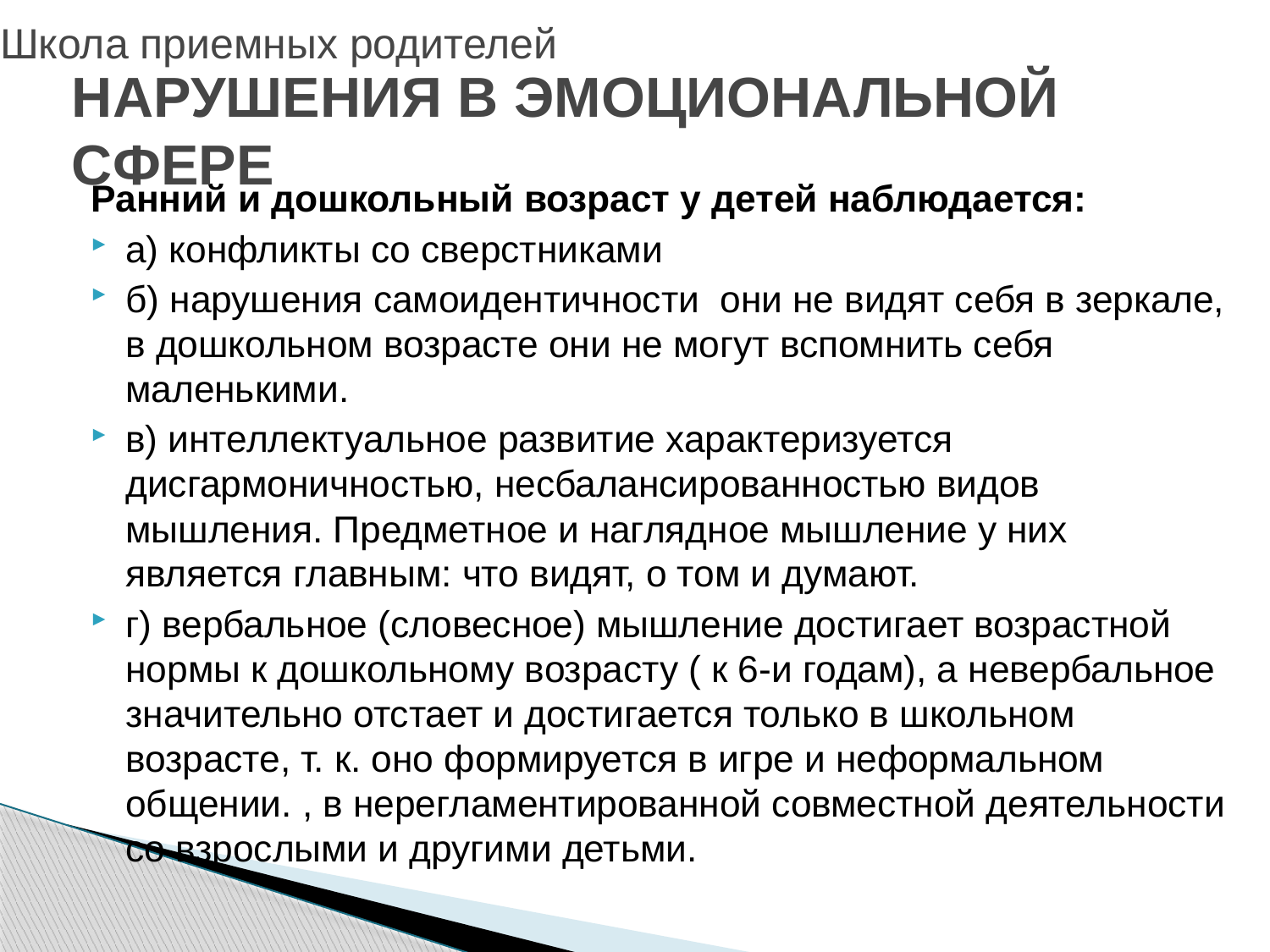

Школа приемных родителей
# НАРУШЕНИЯ В ЭМОЦИОНАЛЬНОЙ СФЕРЕ
Ранний и дошкольный возраст у детей наблюдается:
а) конфликты со сверстниками
б) нарушения самоидентичности  они не видят себя в зеркале, в дошкольном возрасте они не могут вспомнить себя маленькими.
в) интеллектуальное развитие характеризуется дисгармоничностью, несбалансированностью видов мышления. Предметное и наглядное мышление у них является главным: что видят, о том и думают.
г) вербальное (словесное) мышление достигает возрастной нормы к дошкольному возрасту ( к 6-и годам), а невербальное значительно отстает и достигается только в школьном возрасте, т. к. оно формируется в игре и неформальном общении. , в нерегламентированной совместной деятельности со взрослыми и другими детьми.